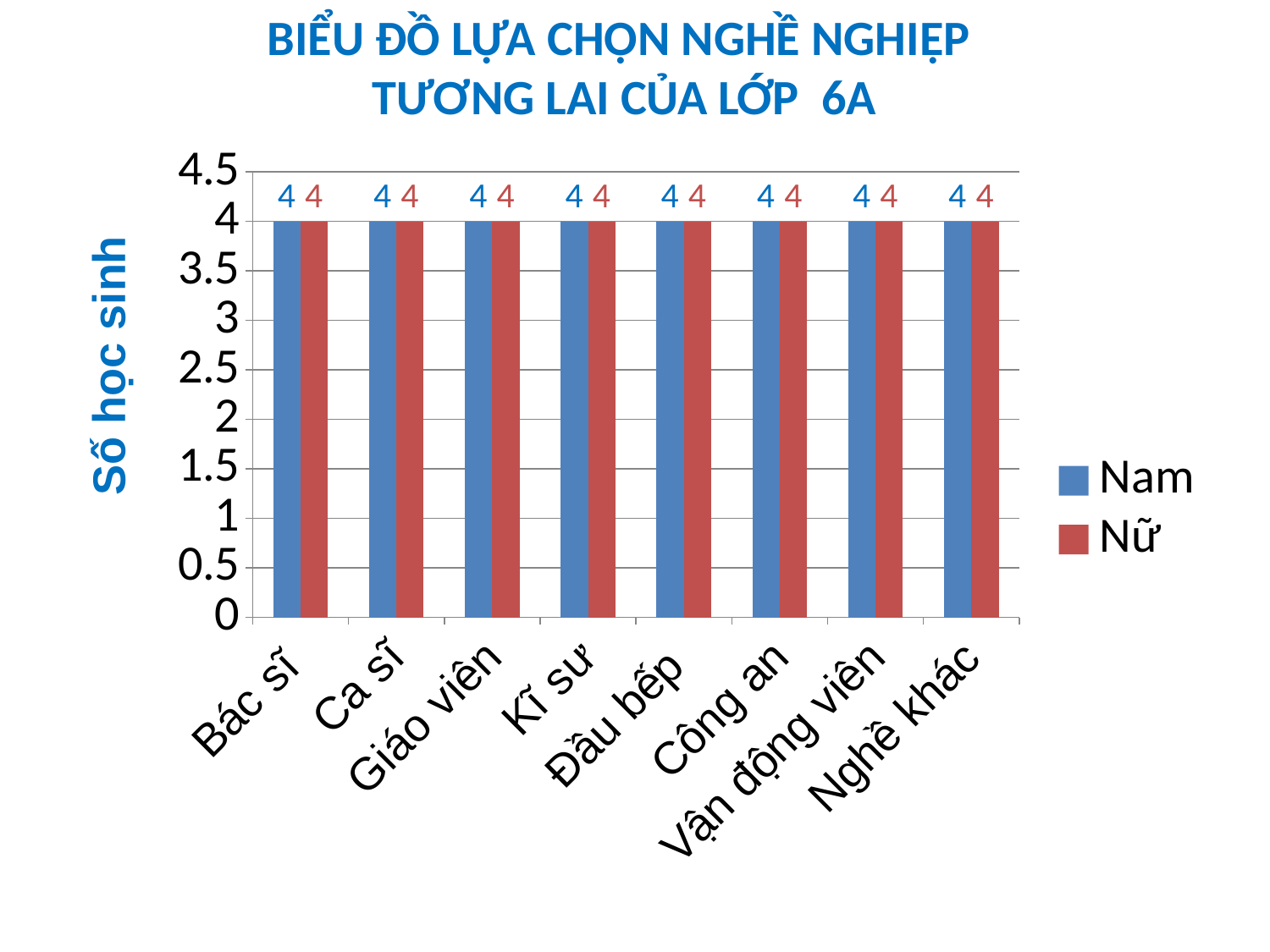

BIỂU ĐỒ LỰA CHỌN NGHỀ NGHIỆP
TƯƠNG LAI CỦA LỚP  6A

### Chart

| Category |  |  |
|---|---|---|
| Bác sĩ  | 4.0 | 4.0 |
| Ca sĩ | 4.0 | 4.0 |
| Giáo viên | 4.0 | 4.0 |
| Kĩ sư | 4.0 | 4.0 |
| Đầu bếp  | 4.0 | 4.0 |
| Công an | 4.0 | 4.0 |
| Vận động viên | 4.0 | 4.0 |
| Nghề khác | 4.0 | 4.0 |